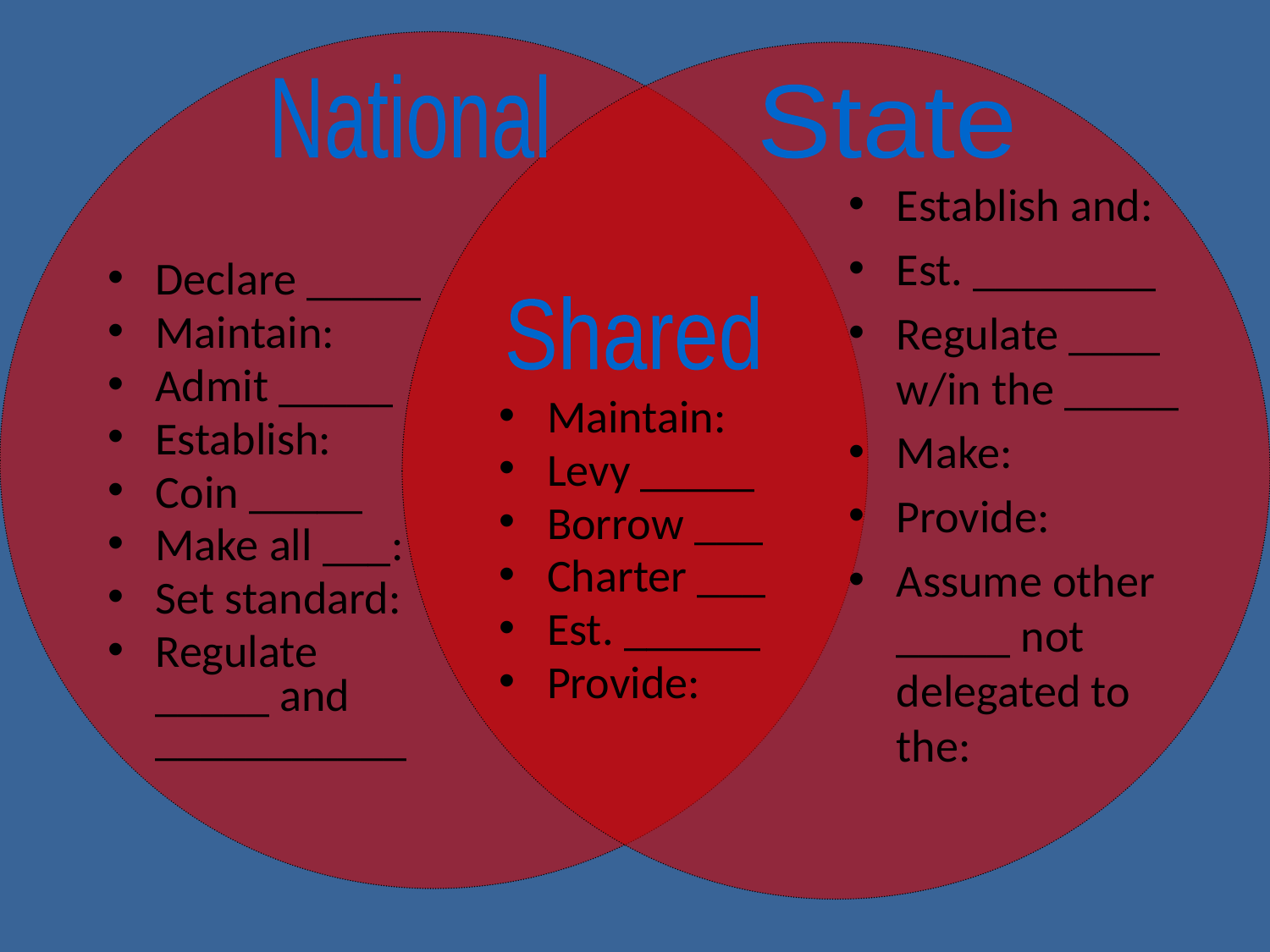

National
State
Establish and:
Est. ________
Regulate ____ w/in the _____
Make:
Provide:
Assume other _____ not delegated to the:
Declare _____
Maintain:
Admit _____
Establish:
Coin _____
Make all ___:
Set standard:
Regulate _____ and ___________
Shared
Maintain:
Levy _____
Borrow ___
Charter ___
Est. ______
Provide: